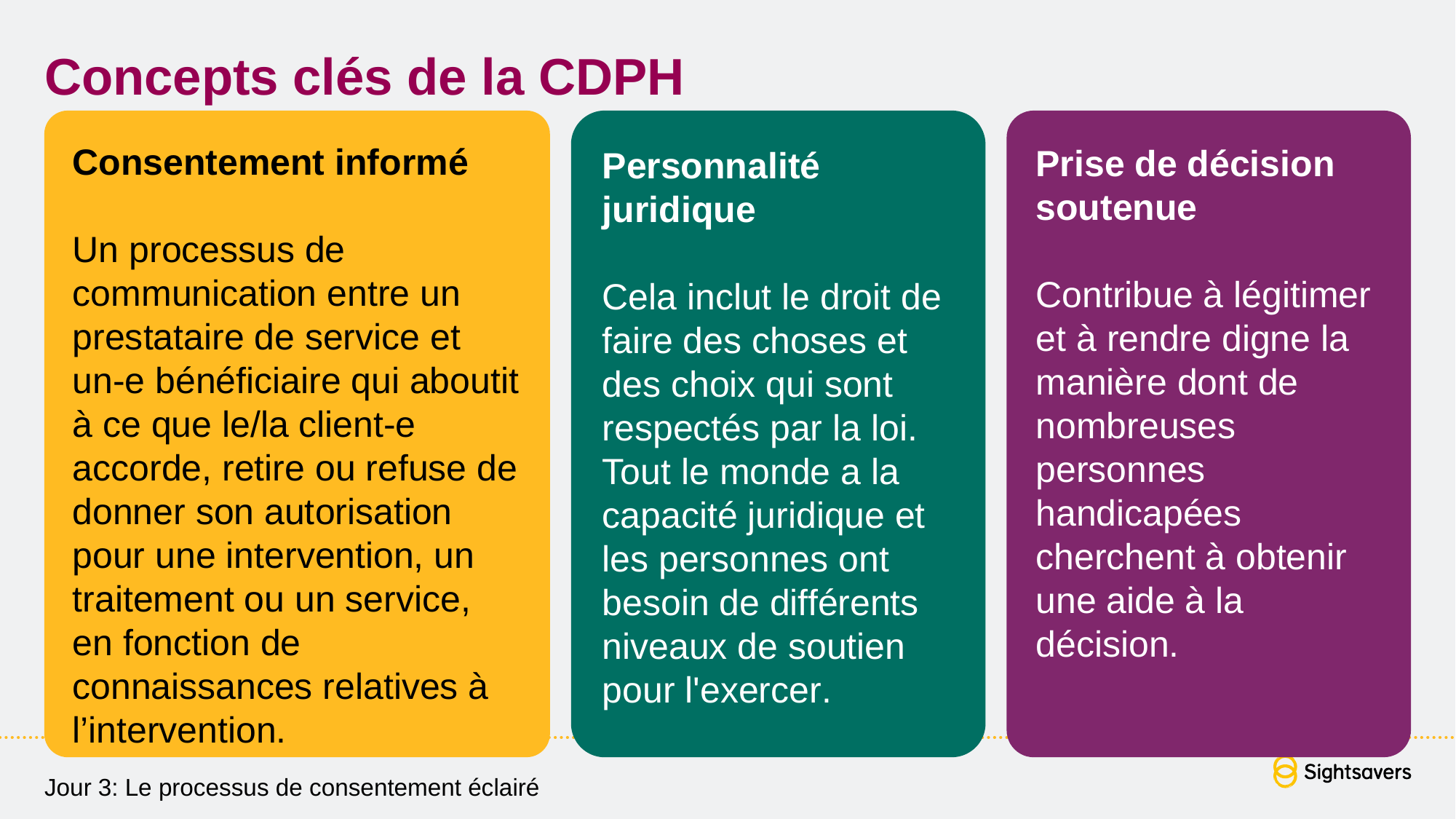

# Concepts clés de la CDPH
Consentement informé

Un processus de communication entre un prestataire de service et un-e bénéficiaire qui aboutit à ce que le/la client-e accorde, retire ou refuse de donner son autorisation pour une intervention, un traitement ou un service, en fonction de connaissances relatives à l’intervention.

Personnalité juridique

Cela inclut le droit de faire des choses et des choix qui sont respectés par la loi. Tout le monde a la capacité juridique et les personnes ont besoin de différents niveaux de soutien pour l'exercer.
Prise de décision soutenue

Contribue à légitimer et à rendre digne la manière dont de nombreuses personnes handicapées cherchent à obtenir une aide à la décision.
Jour 3: Le processus de consentement éclairé